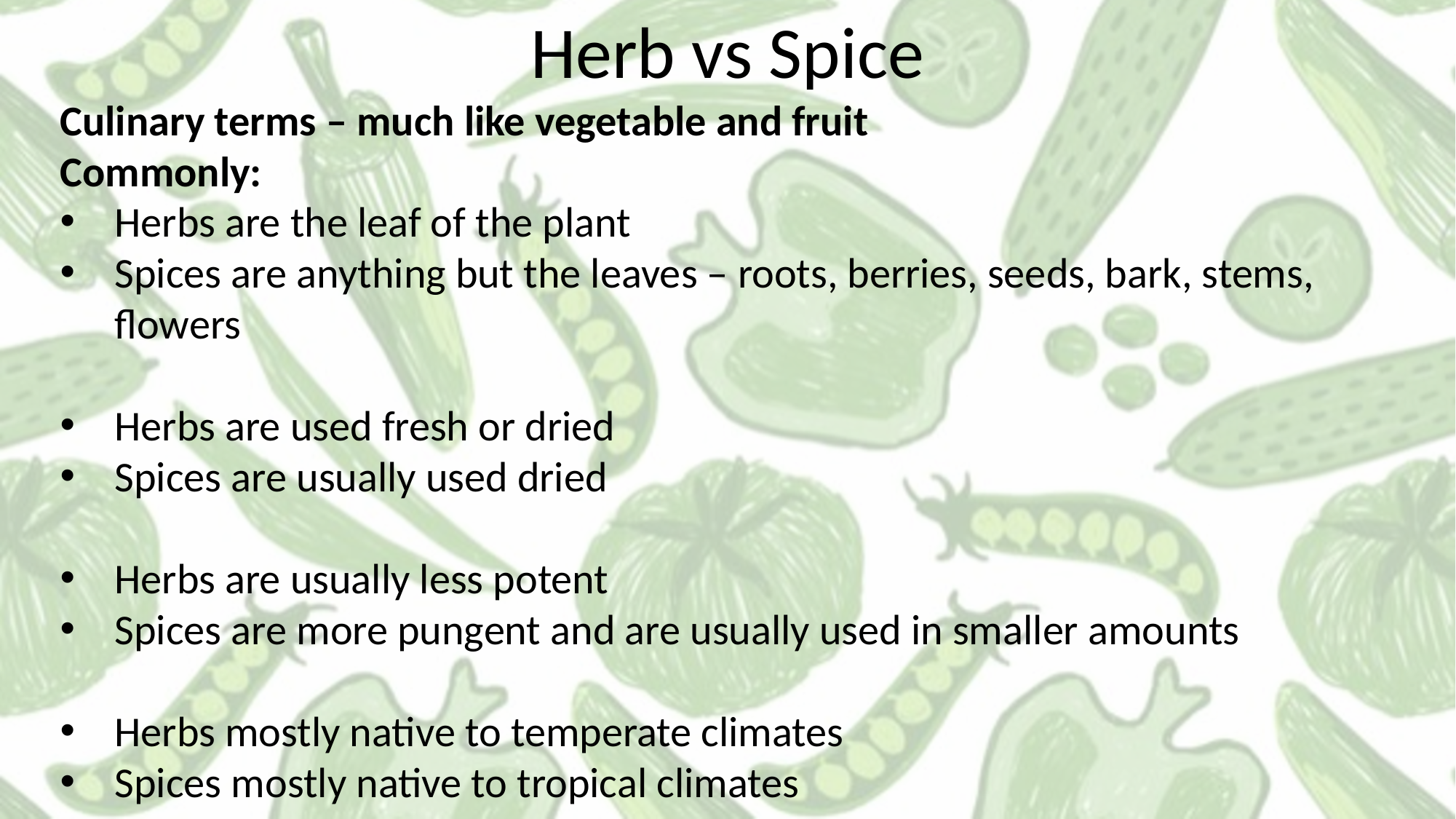

Herb vs Spice
Culinary terms – much like vegetable and fruit
Commonly:
Herbs are the leaf of the plant
Spices are anything but the leaves – roots, berries, seeds, bark, stems, flowers

Herbs are used fresh or dried
Spices are usually used dried

Herbs are usually less potent
Spices are more pungent and are usually used in smaller amounts

Herbs mostly native to temperate climates
Spices mostly native to tropical climates